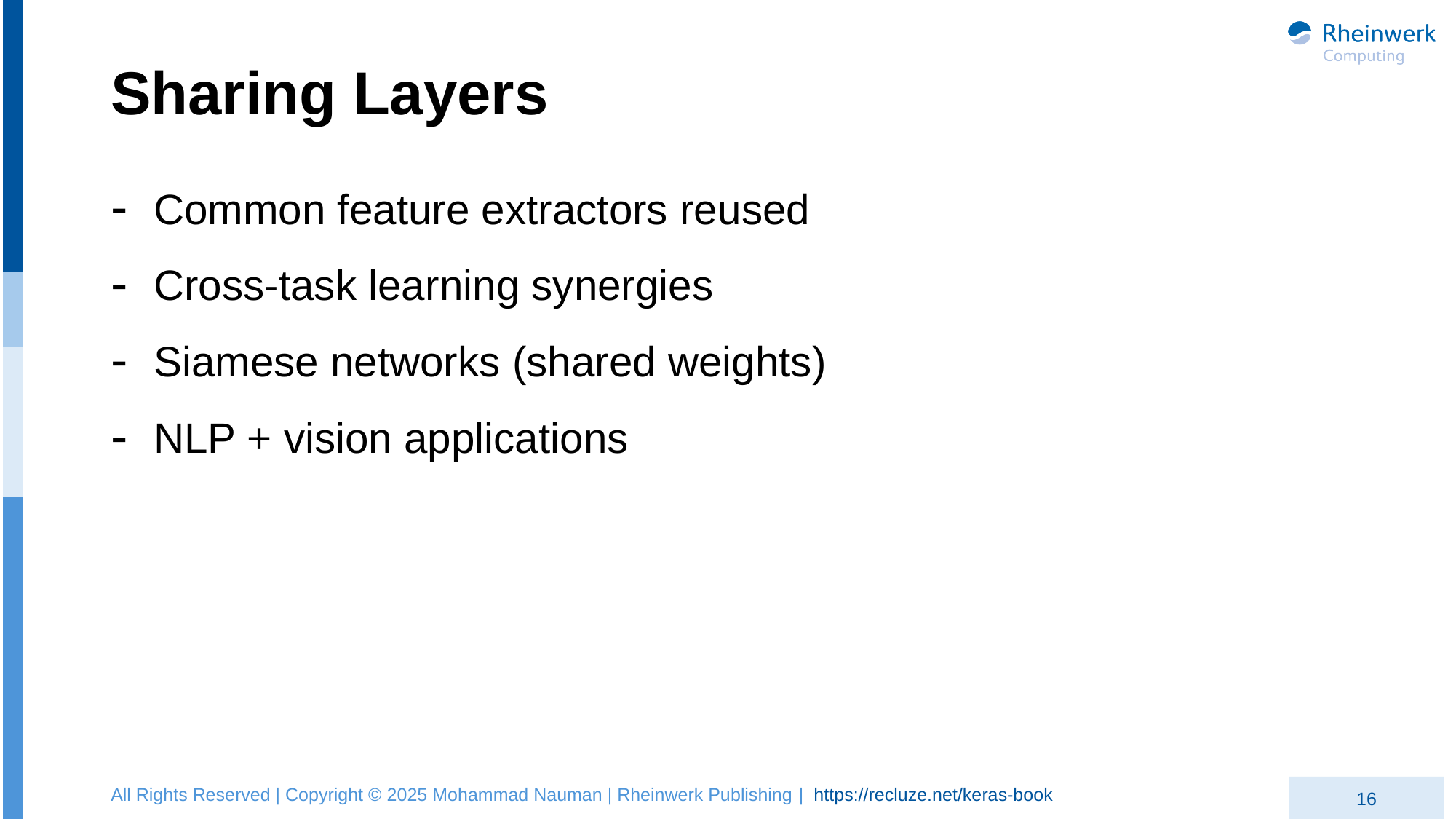

# Sharing Layers
Common feature extractors reused
Cross-task learning synergies
Siamese networks (shared weights)
NLP + vision applications